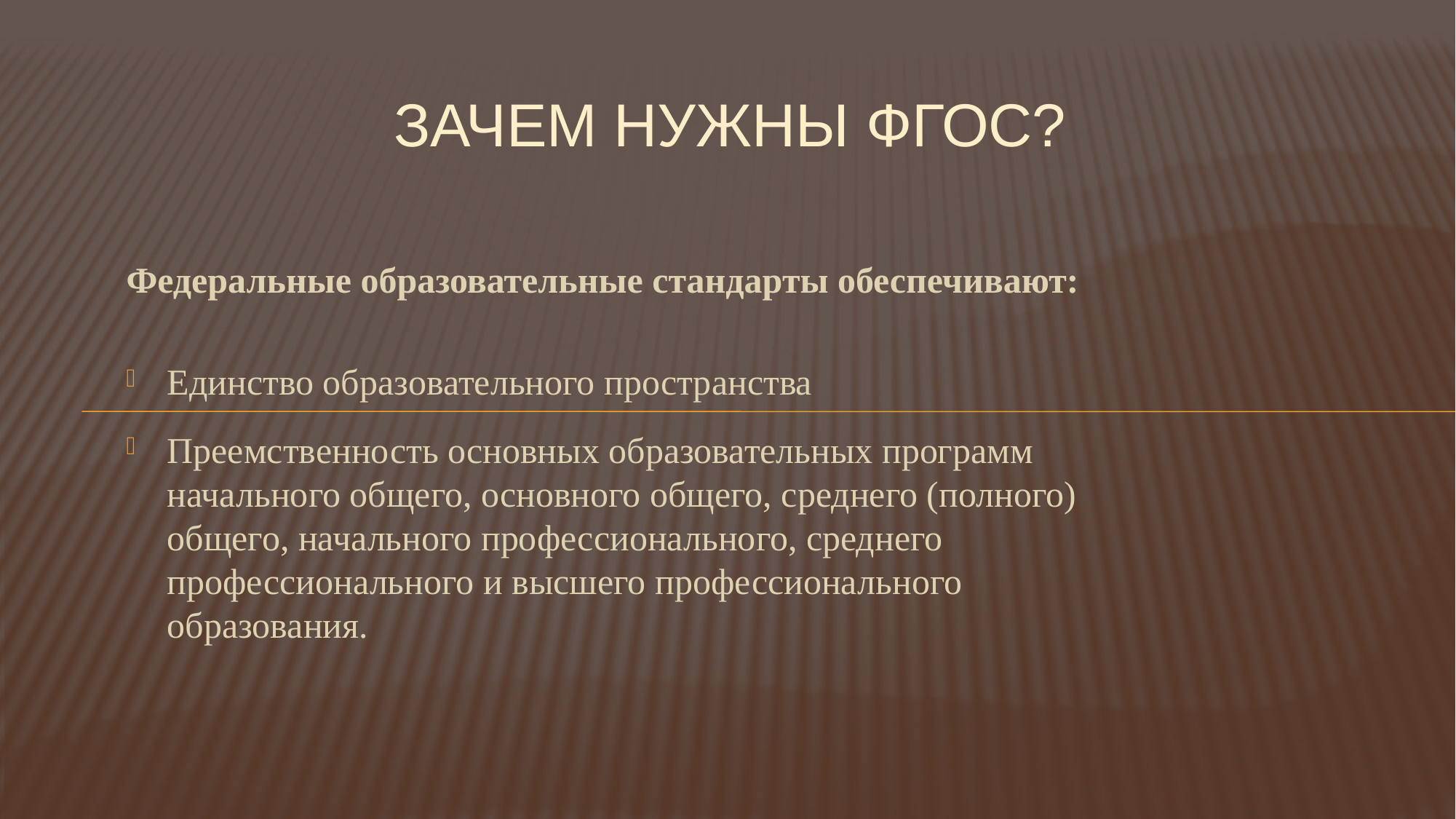

# Зачем нужны ФГОС?
Федеральные образовательные стандарты обеспечивают:

Единство образовательного пространства

Преемственность основных образовательных программ начального общего, основного общего, среднего (полного) общего, начального профессионального, среднего профессионального и высшего профессионального образования.